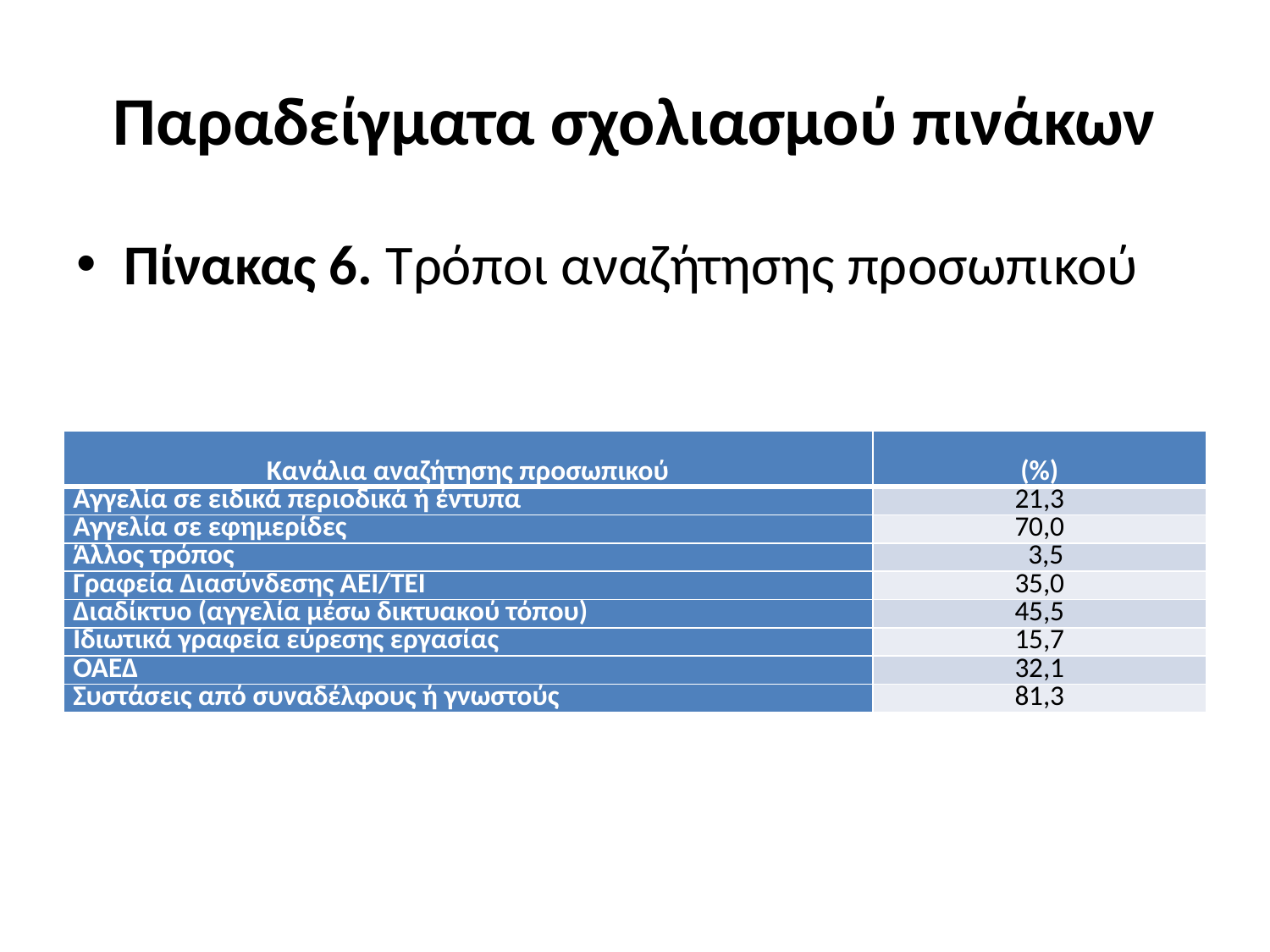

# Παραδείγματα σχολιασμού πινάκων
Πίνακας 6. Τρόποι αναζήτησης προσωπικού

| Κανάλια αναζήτησης προσωπικού | (%) |
| --- | --- |
| Αγγελία σε ειδικά περιοδικά ή έντυπα | 21,3 |
| Αγγελία σε εφημερίδες | 70,0 |
| Άλλος τρόπος | 3,5 |
| Γραφεία Διασύνδεσης ΑΕΙ/ΤΕΙ | 35,0 |
| Διαδίκτυο (αγγελία μέσω δικτυακού τόπου) | 45,5 |
| Ιδιωτικά γραφεία εύρεσης εργασίας | 15,7 |
| ΟΑΕΔ | 32,1 |
| Συστάσεις από συναδέλφους ή γνωστούς | 81,3 |